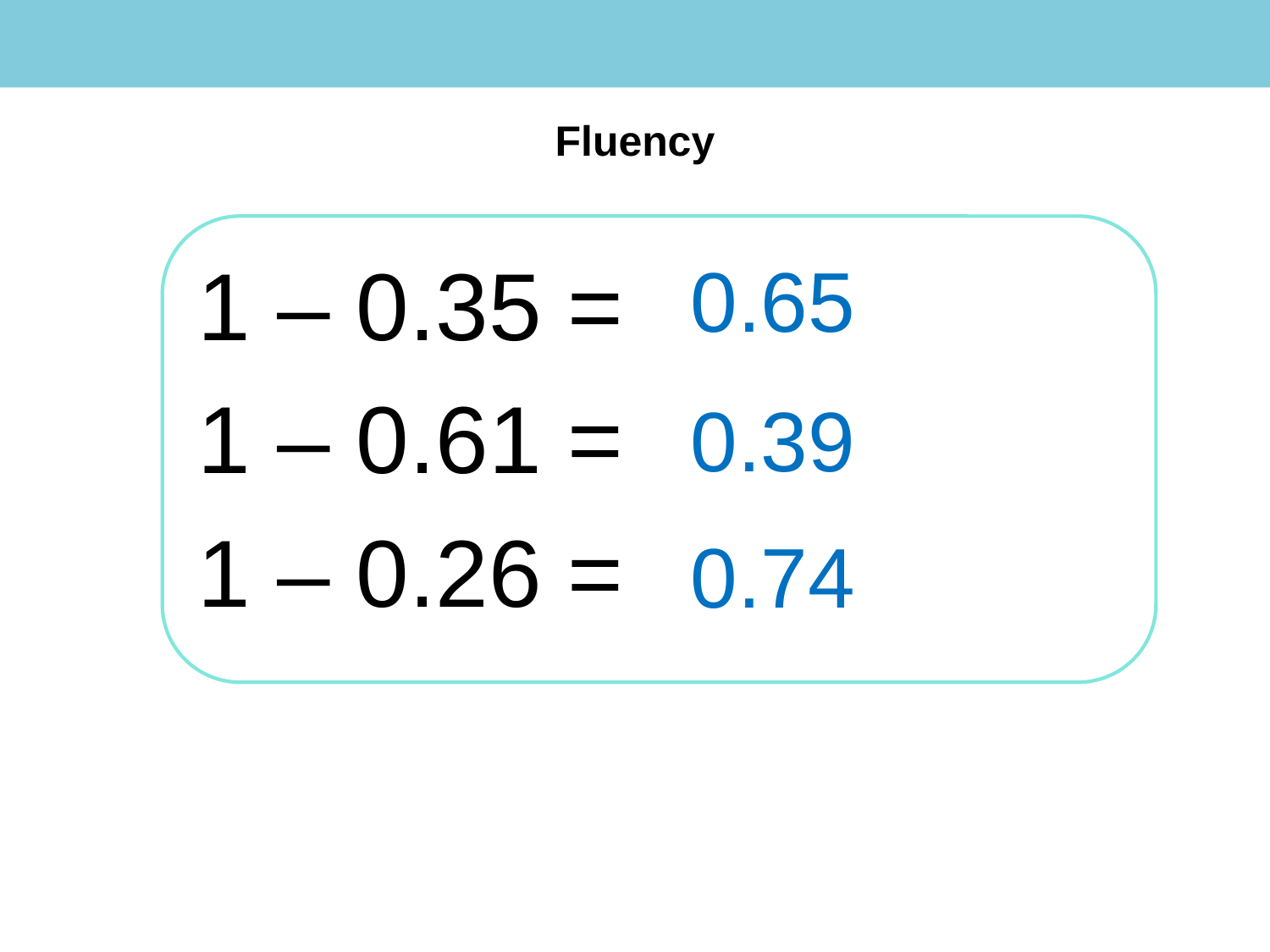

Fluency
1 – 0.35 =
1 – 0.61 =
1 – 0.26 =

0.65
0.39
0.74